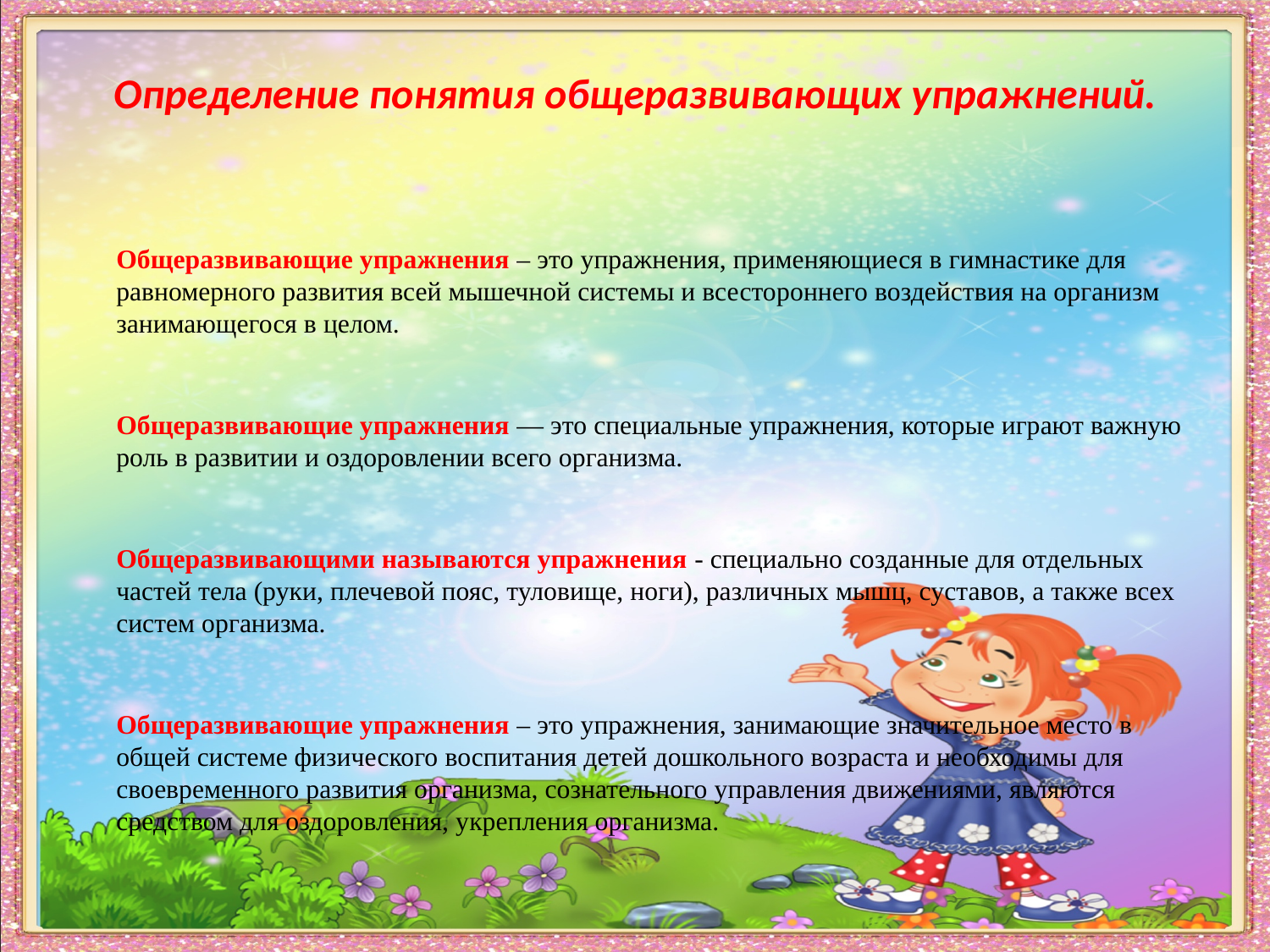

# Определение понятия общеразвивающих упражнений.

Общеразвивающие упражнения – это упражнения, применяющиеся в гимнастике для равномерного развития всей мышечной системы и всестороннего воздействия на организм занимающегося в целом.
Общеразвивающие упражнения — это специальные упражнения, которые играют важную роль в развитии и оздоровлении всего организма.
Общеразвивающими называются упражнения - специально созданные для отдельных частей тела (руки, плечевой пояс, туловище, ноги), различных мышц, суставов, а также всех систем организма.
Общеразвивающие упражнения – это упражнения, занимающие значительное место в общей системе физического воспитания детей дошкольного возраста и необходимы для своевременного развития организма, сознательного управления движениями, являются средством для оздоровления, укрепления организма.